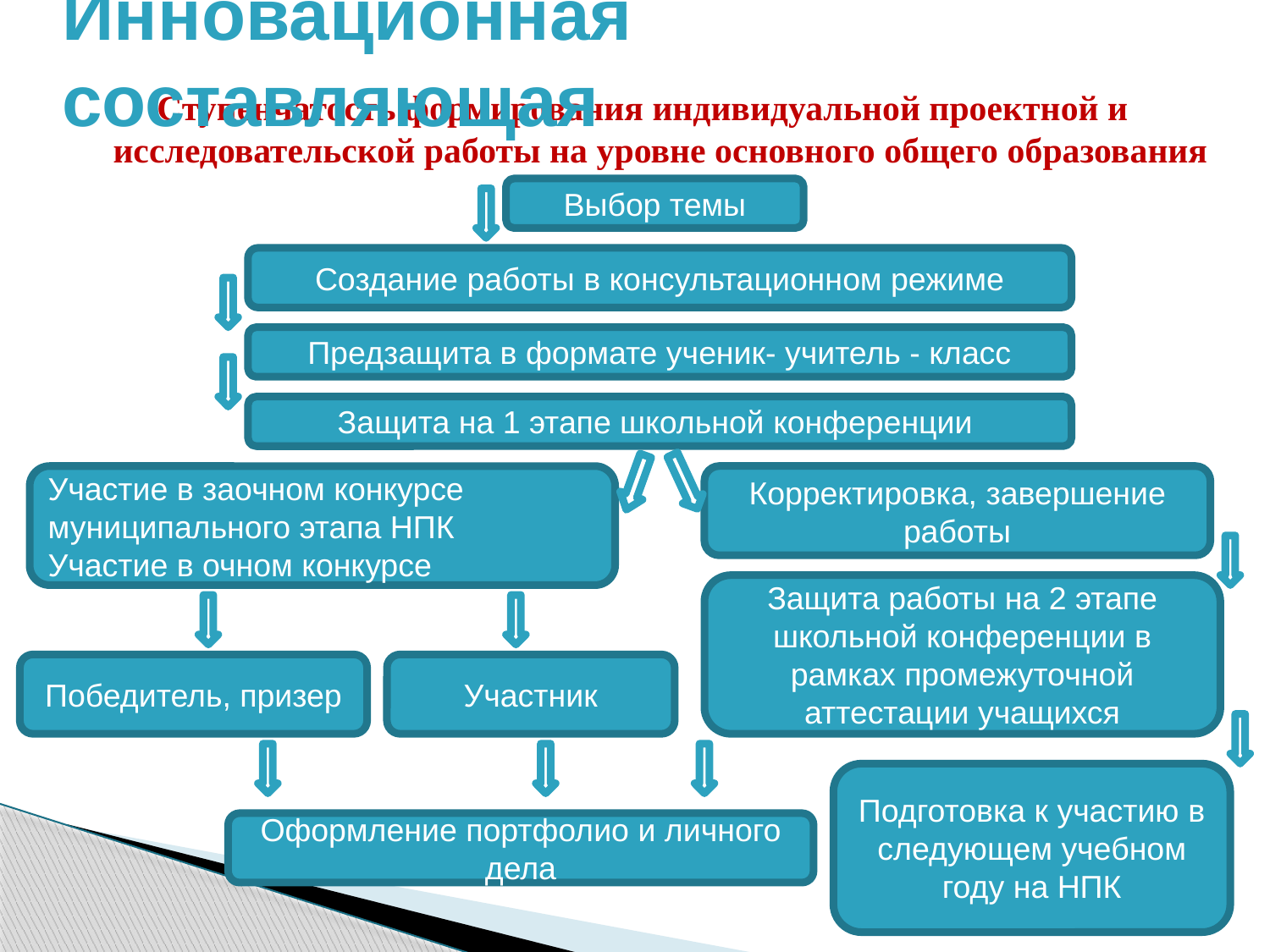

# Инновационная составляющая
Ступенчатость формирования индивидуальной проектной и исследовательской работы на уровне основного общего образования

Выбор темы

Создание работы в консультационном режиме

Предзащита в формате ученик- учитель - класс

Защита на 1 этапе школьной конференции

Участие в заочном конкурсе муниципального этапа НПК
Участие в очном конкурсе

Корректировка, завершение работы

Защита работы на 2 этапе школьной конференции в рамках промежуточной аттестации учащихся

Победитель, призер
Участник

Подготовка к участию в следующем учебном году на НПК
Оформление портфолио и личного дела